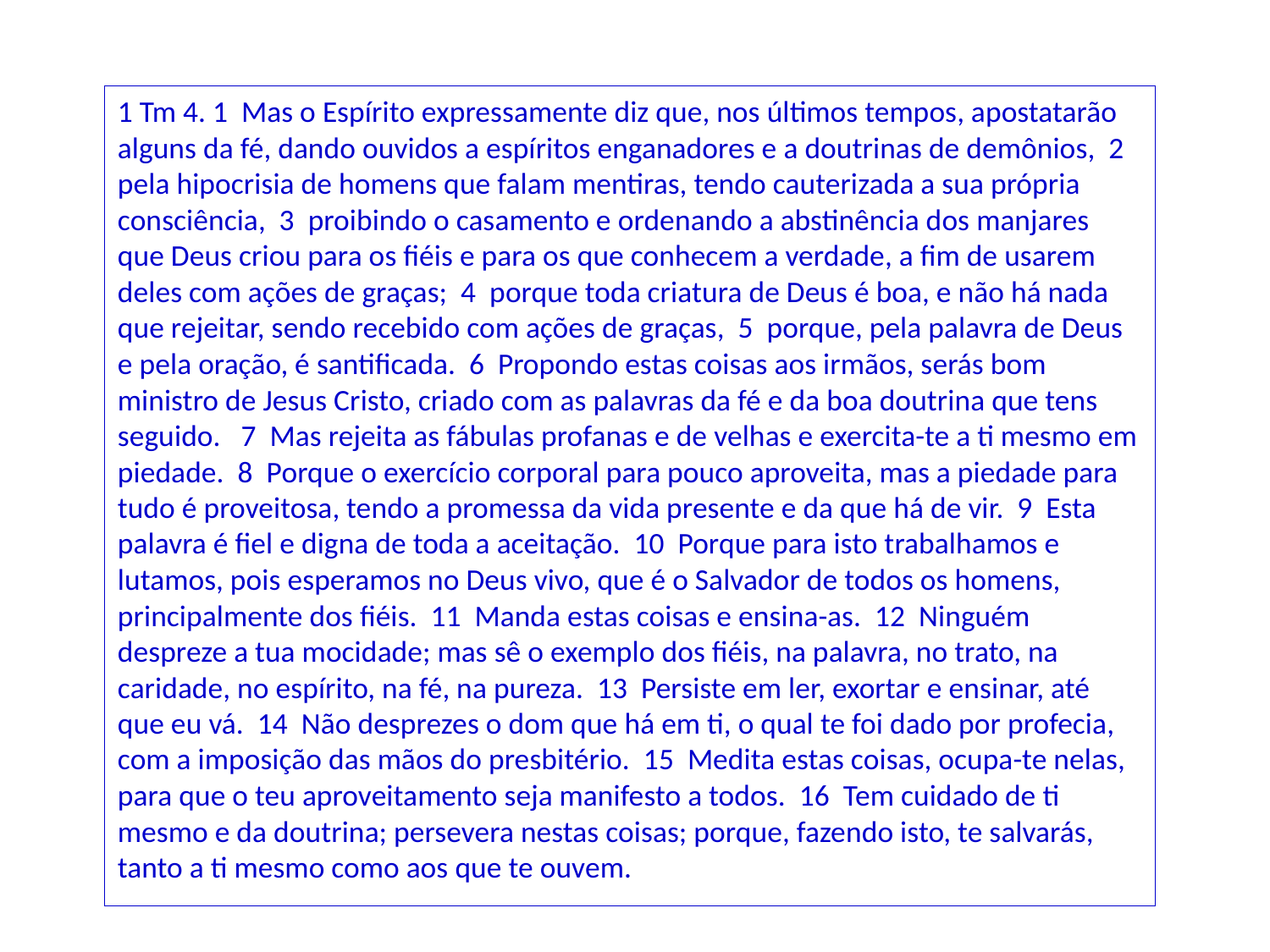

1 Tm 4. 1  Mas o Espírito expressamente diz que, nos últimos tempos, apostatarão alguns da fé, dando ouvidos a espíritos enganadores e a doutrinas de demônios,  2  pela hipocrisia de homens que falam mentiras, tendo cauterizada a sua própria consciência,  3  proibindo o casamento e ordenando a abstinência dos manjares que Deus criou para os fiéis e para os que conhecem a verdade, a fim de usarem deles com ações de graças;  4  porque toda criatura de Deus é boa, e não há nada que rejeitar, sendo recebido com ações de graças,  5  porque, pela palavra de Deus e pela oração, é santificada.  6  Propondo estas coisas aos irmãos, serás bom ministro de Jesus Cristo, criado com as palavras da fé e da boa doutrina que tens seguido.   7  Mas rejeita as fábulas profanas e de velhas e exercita-te a ti mesmo em piedade.  8  Porque o exercício corporal para pouco aproveita, mas a piedade para tudo é proveitosa, tendo a promessa da vida presente e da que há de vir.  9  Esta palavra é fiel e digna de toda a aceitação.  10  Porque para isto trabalhamos e lutamos, pois esperamos no Deus vivo, que é o Salvador de todos os homens, principalmente dos fiéis.  11  Manda estas coisas e ensina-as.  12  Ninguém despreze a tua mocidade; mas sê o exemplo dos fiéis, na palavra, no trato, na caridade, no espírito, na fé, na pureza.  13  Persiste em ler, exortar e ensinar, até que eu vá.  14  Não desprezes o dom que há em ti, o qual te foi dado por profecia, com a imposição das mãos do presbitério.  15  Medita estas coisas, ocupa-te nelas, para que o teu aproveitamento seja manifesto a todos.  16  Tem cuidado de ti mesmo e da doutrina; persevera nestas coisas; porque, fazendo isto, te salvarás, tanto a ti mesmo como aos que te ouvem.